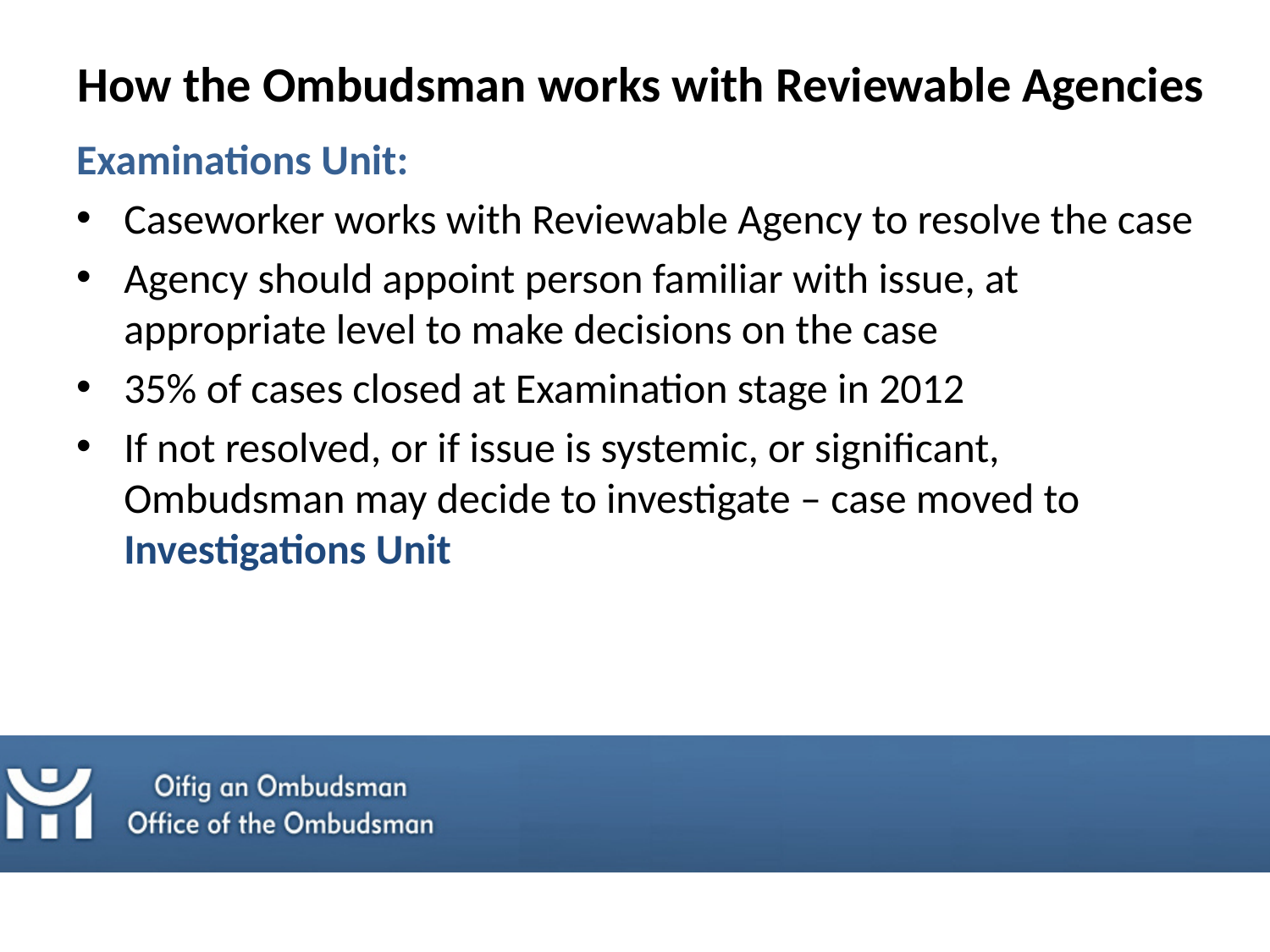

How the Ombudsman works with Reviewable Agencies
Examinations Unit:
Caseworker works with Reviewable Agency to resolve the case
Agency should appoint person familiar with issue, at appropriate level to make decisions on the case
35% of cases closed at Examination stage in 2012
If not resolved, or if issue is systemic, or significant, Ombudsman may decide to investigate – case moved to Investigations Unit